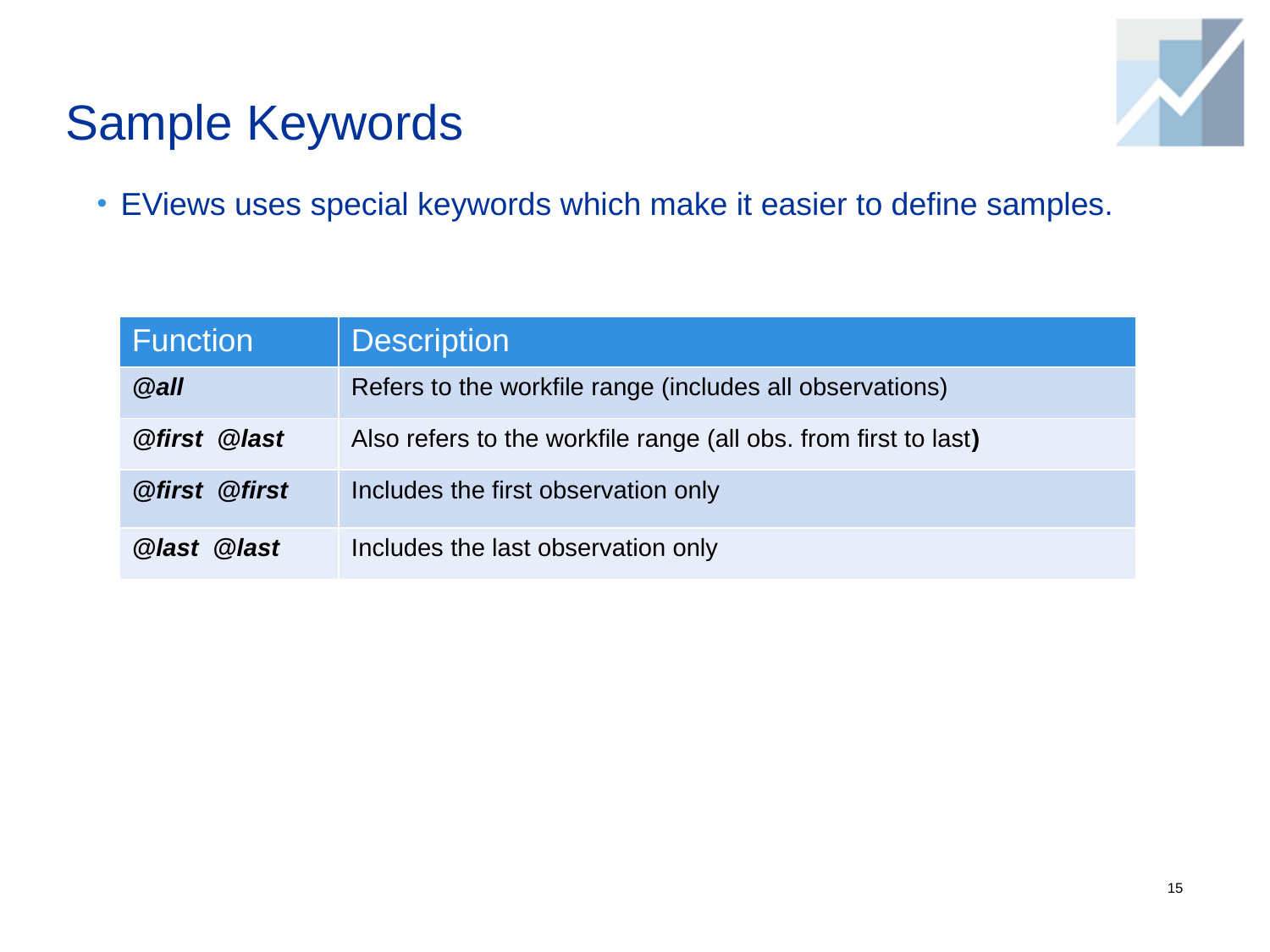

# Sample Keywords
EViews uses special keywords which make it easier to define samples.

| Function | Description |
| --- | --- |
| @all | Refers to the workfile range (includes all observations) |
| @first @last | Also refers to the workfile range (all obs. from first to last) |
| @first @first | Includes the first observation only |
| @last @last | Includes the last observation only |
15